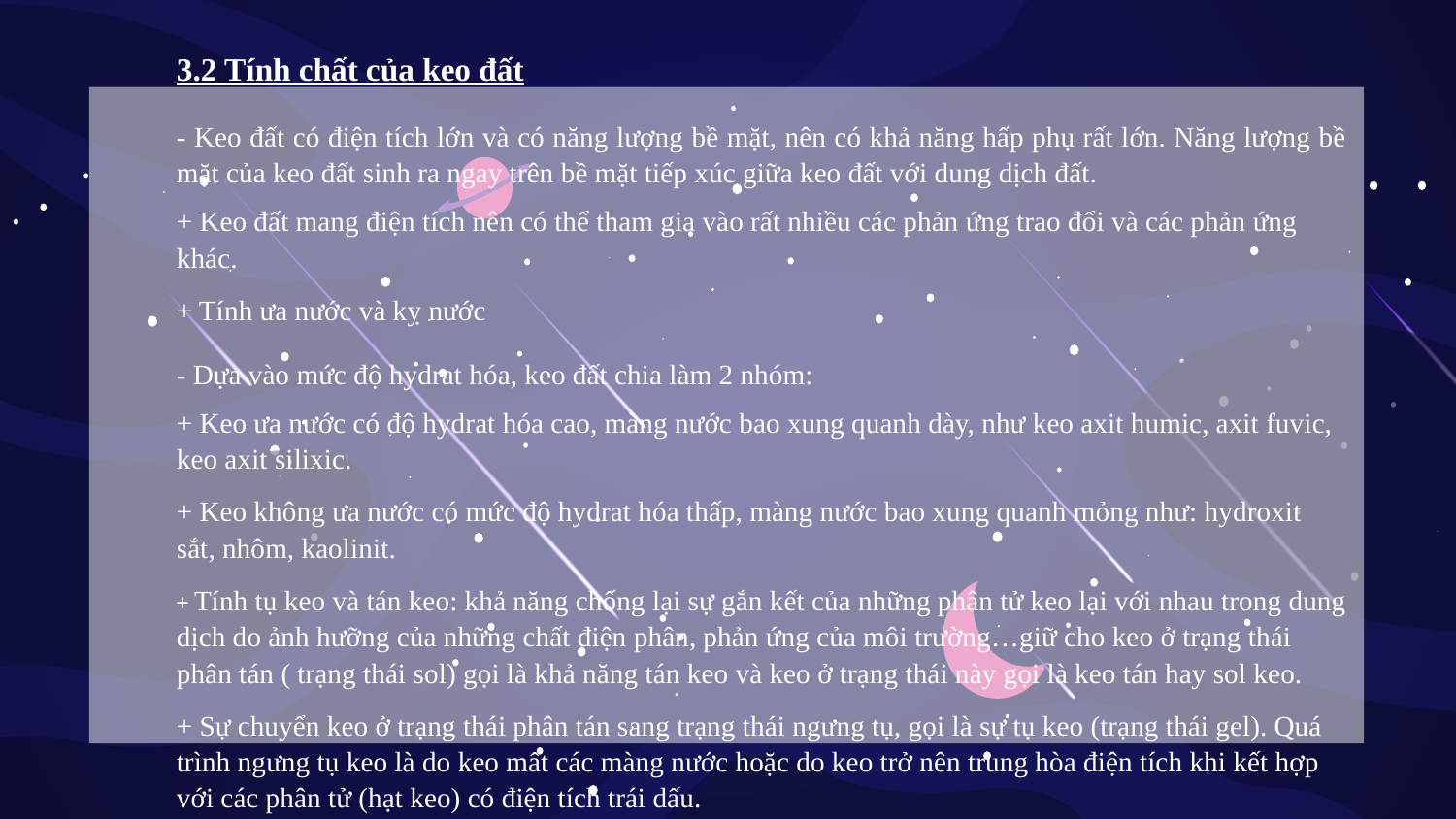

3.2 Tính chất của keo đất
- Keo đất có điện tích lớn và có năng lượng bề mặt, nên có khả năng hấp phụ rất lớn. Năng lượng bề mặt của keo đất sinh ra ngay trên bề mặt tiếp xúc giữa keo đất với dung dịch đất.
+ Keo đất mang điện tích nên có thể tham gia vào rất nhiều các phản ứng trao đổi và các phản ứng khác.
+ Tính ưa nước và kỵ nước
- Dựa vào mức độ hydrat hóa, keo đất chia làm 2 nhóm:
+ Keo ưa nước có độ hydrat hóa cao, màng nước bao xung quanh dày, như keo axit humic, axit fuvic, keo axit silixic.
+ Keo không ưa nước có mức độ hydrat hóa thấp, màng nước bao xung quanh mỏng như: hydroxit sắt, nhôm, kaolinit.
+ Tính tụ keo và tán keo: khả năng chống lại sự gắn kết của những phân tử keo lại với nhau trong dung dịch do ảnh hưỡng của những chất điện phân, phản ứng của môi trường…giữ cho keo ở trạng thái phân tán ( trạng thái sol) gọi là khả năng tán keo và keo ở trạng thái này gọi là keo tán hay sol keo.
+ Sự chuyển keo ở trạng thái phân tán sang trạng thái ngưng tụ, gọi là sự tụ keo (trạng thái gel). Quá trình ngưng tụ keo là do keo mất các màng nước hoặc do keo trở nên trung hòa điện tích khi kết hợp với các phân tử (hạt keo) có điện tích trái dấu.